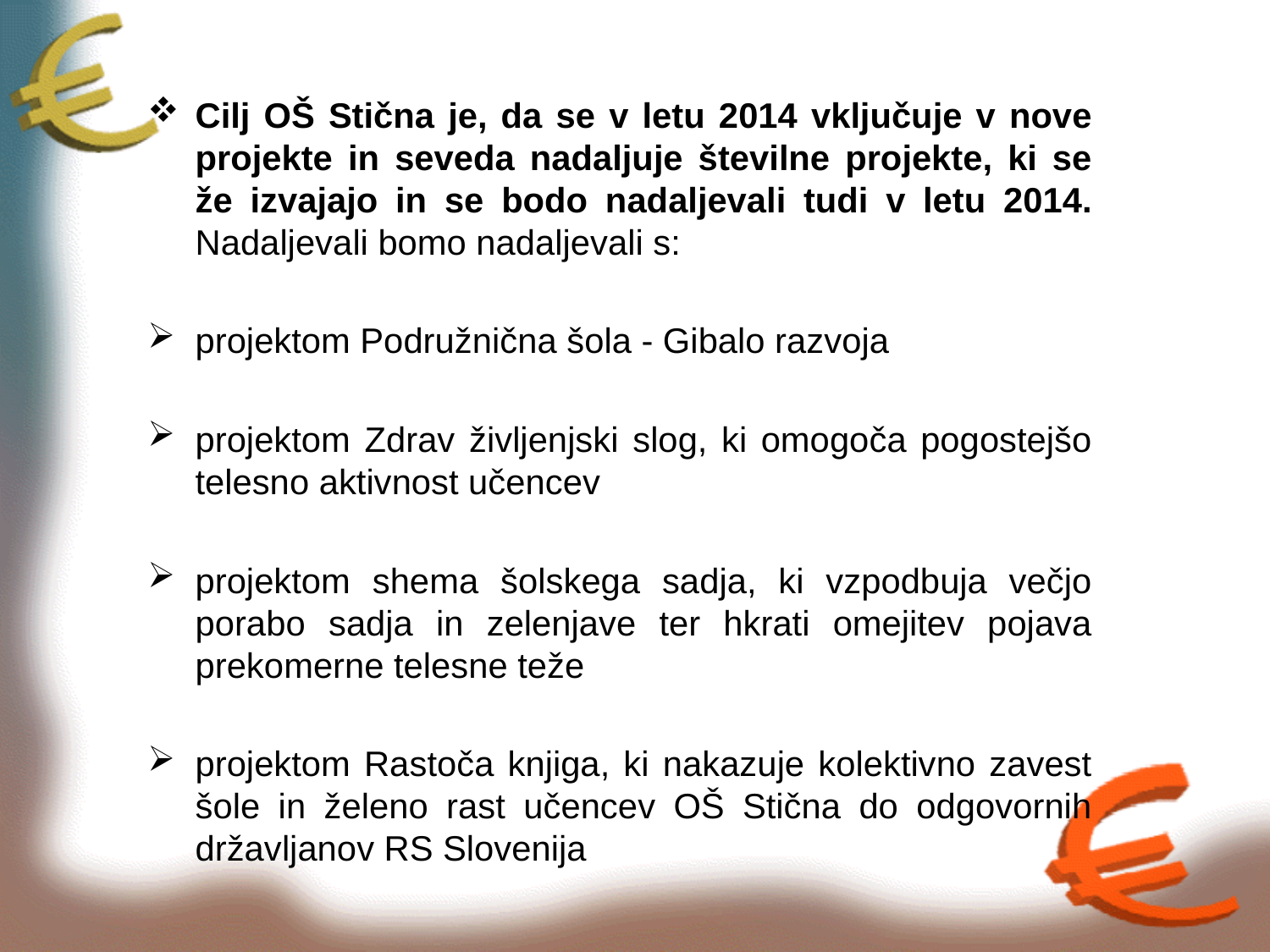

#
Cilj OŠ Stična je, da se v letu 2014 vključuje v nove projekte in seveda nadaljuje številne projekte, ki se že izvajajo in se bodo nadaljevali tudi v letu 2014. Nadaljevali bomo nadaljevali s:

projektom Podružnična šola - Gibalo razvoja

projektom Zdrav življenjski slog, ki omogoča pogostejšo telesno aktivnost učencev

projektom shema šolskega sadja, ki vzpodbuja večjo porabo sadja in zelenjave ter hkrati omejitev pojava prekomerne telesne teže

projektom Rastoča knjiga, ki nakazuje kolektivno zavest šole in želeno rast učencev OŠ Stična do odgovornih državljanov RS Slovenija